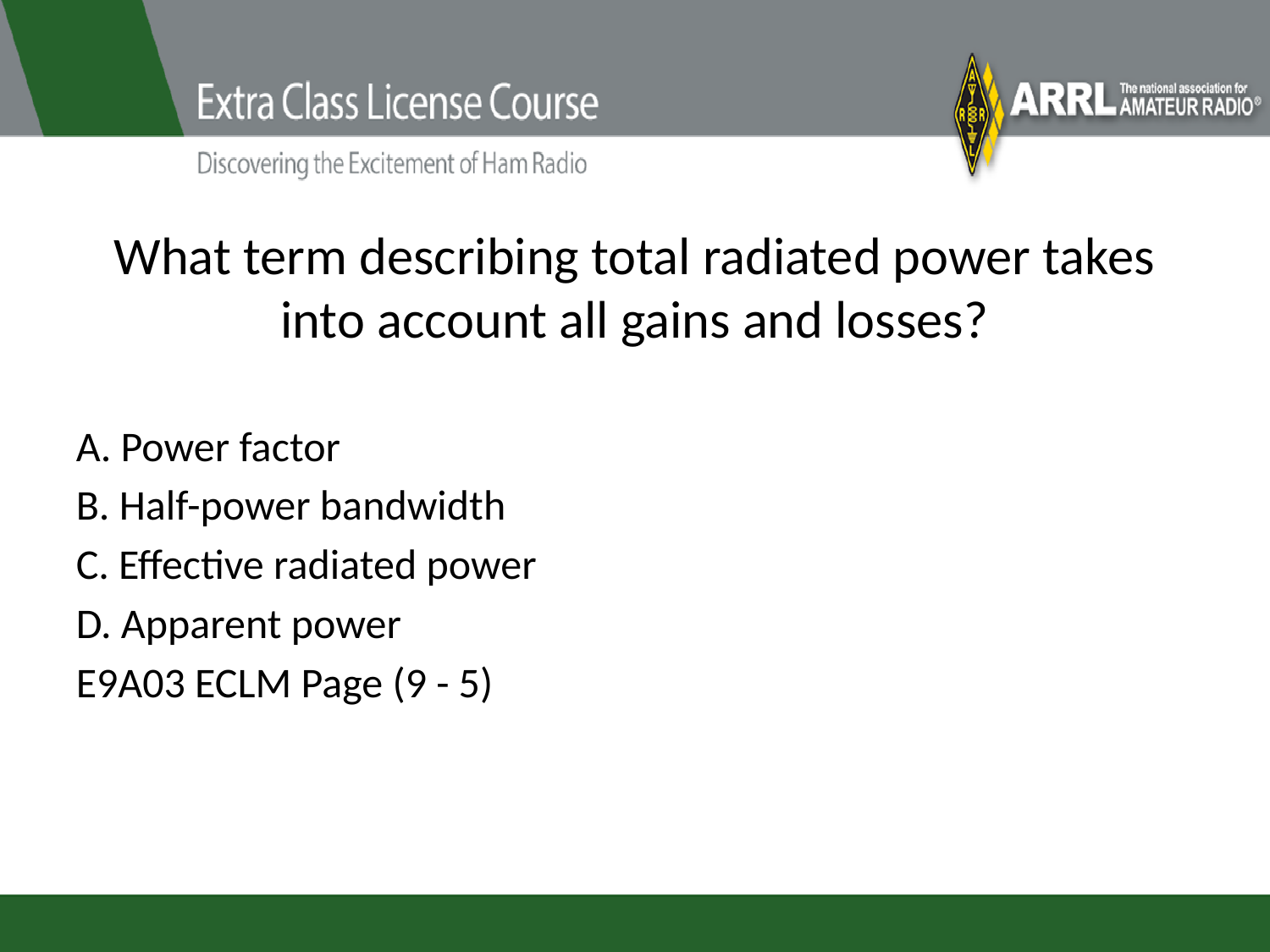

# What term describing total radiated power takes into account all gains and losses?
A. Power factor
B. Half-power bandwidth
C. Effective radiated power
D. Apparent power
E9A03 ECLM Page (9 - 5)